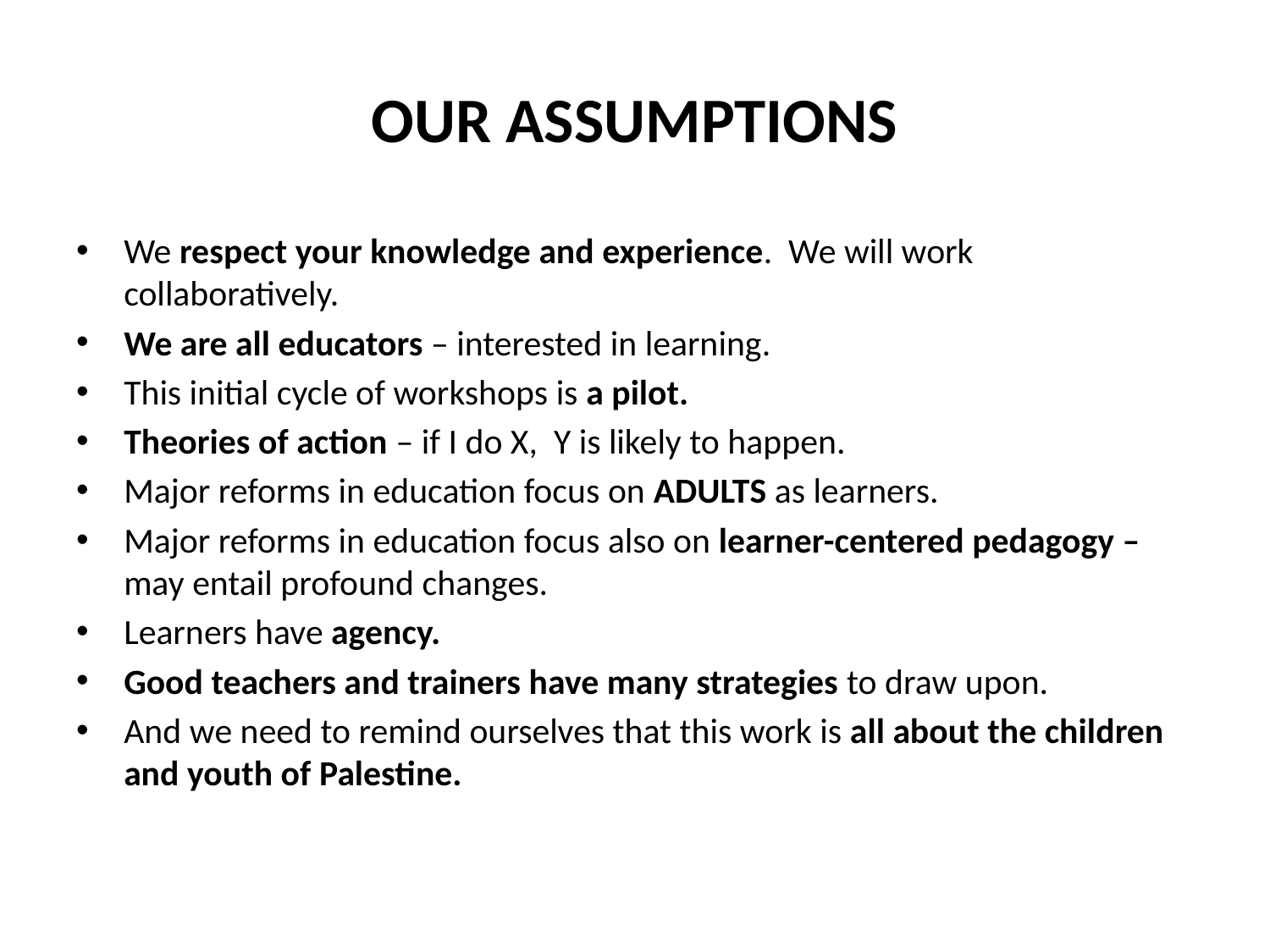

# OUR ASSUMPTIONS
We respect your knowledge and experience.  We will work collaboratively.
We are all educators – interested in learning.
This initial cycle of workshops is a pilot.
Theories of action – if I do X,  Y is likely to happen.
Major reforms in education focus on ADULTS as learners.
Major reforms in education focus also on learner-centered pedagogy – may entail profound changes.
Learners have agency.
Good teachers and trainers have many strategies to draw upon.
And we need to remind ourselves that this work is all about the children and youth of Palestine.